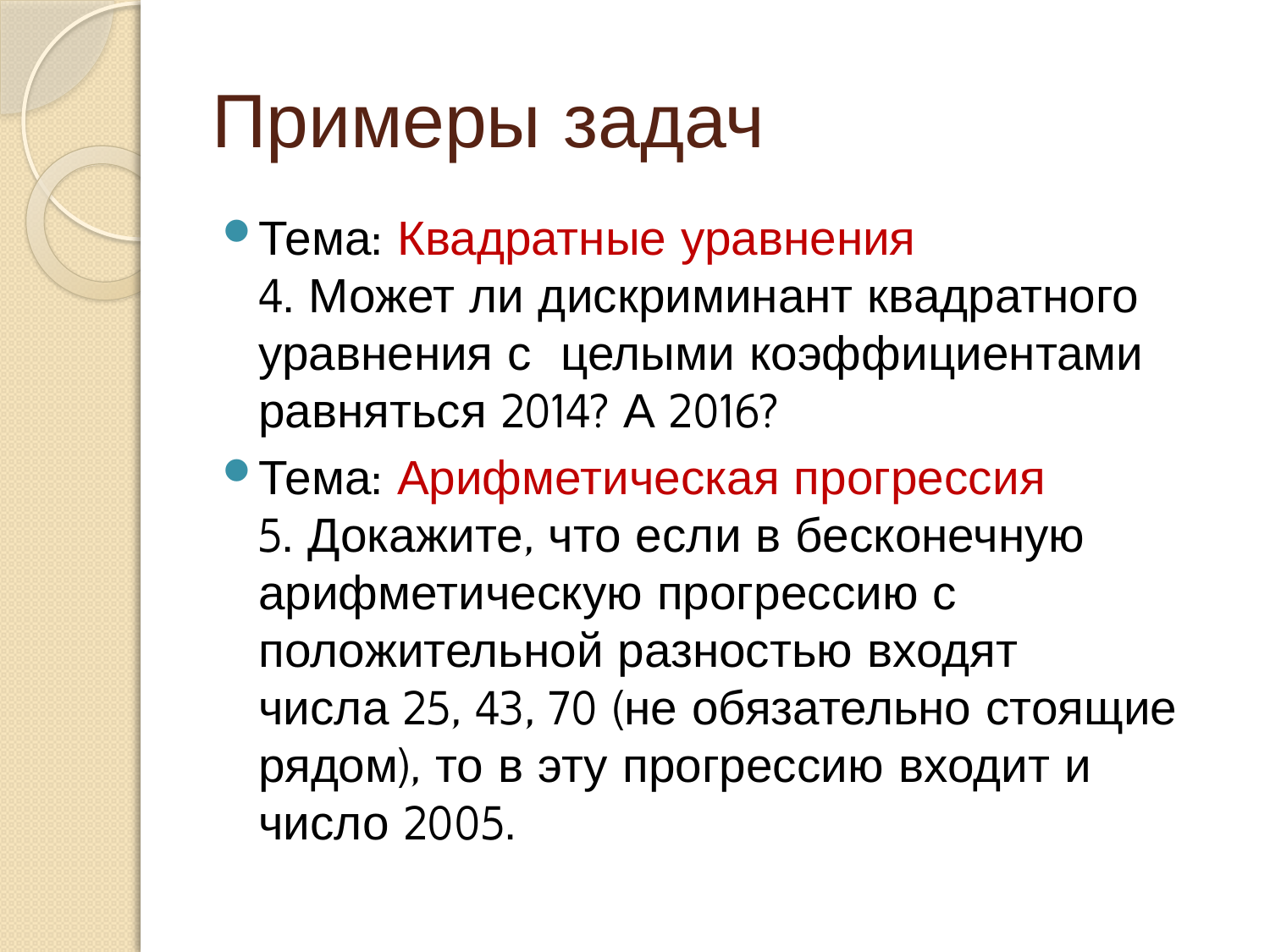

# Примеры задач
Тема: Квадратные уравнения
4. Может ли дискриминант квадратного уравнения с  целыми коэффициентами равняться 2014? А 2016?
Тема: Арифметическая прогрессия
5. Докажите, что если в бесконечную арифметическую прогрессию с положительной разностью входят
числа 25, 43, 70 (не обязательно стоящие рядом), то в эту прогрессию входит и число 2005.